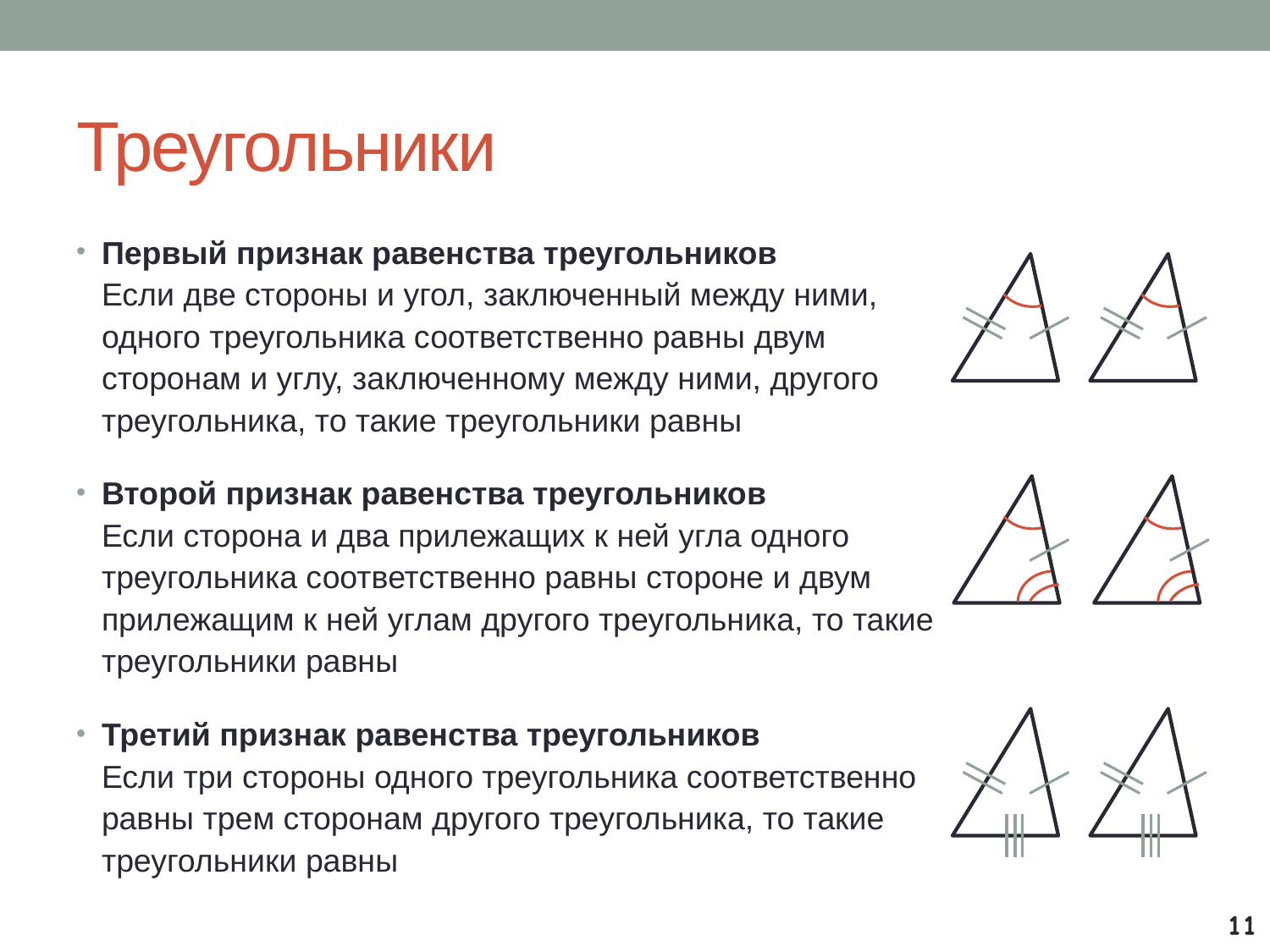

# Треугольники
Первый признак равенства треугольников
Если две стороны и угол, заключенный между ними, одного треугольника соответственно равны двум сторонам и углу, заключенному между ними, другого треугольника, то такие треугольники равны
Второй признак равенства треугольников
Если сторона и два прилежащих к ней угла одного треугольника соответственно равны стороне и двум прилежащим к ней углам другого треугольника, то такие треугольники равны
Третий признак равенства треугольников
Если три стороны одного треугольника соответственно равны трем сторонам другого треугольника, то такие треугольники равны